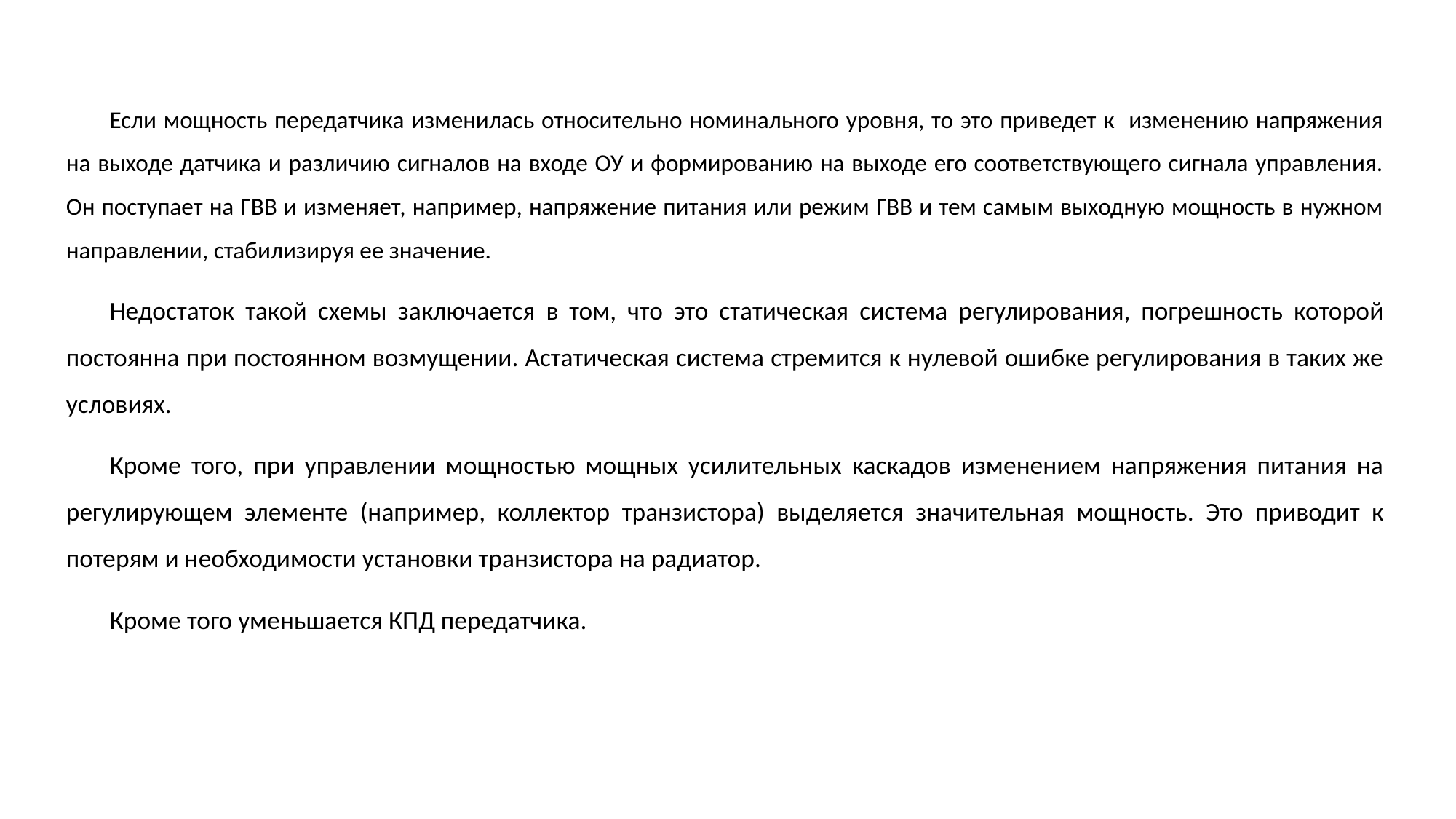

Если мощность передатчика изменилась относительно номинального уровня, то это приведет к  изменению напряжения на выходе датчика и различию сигналов на входе ОУ и формированию на выходе его соответствующего сигнала управления. Он поступает на ГВВ и изменяет, например, напряжение питания или режим ГВВ и тем самым выходную мощность в нужном направлении, стабилизируя ее значение.
Недостаток такой схемы заключается в том, что это статическая система регулирования, погрешность которой постоянна при постоянном возмущении. Астатическая система стремится к нулевой ошибке регулирования в таких же условиях.
Кроме того, при управлении мощностью мощных усилительных каскадов изменением напряжения питания на регулирующем элементе (например, коллектор транзистора) выделяется значительная мощность. Это приводит к потерям и необходимости установки транзистора на радиатор.
Кроме того уменьшается КПД передатчика.